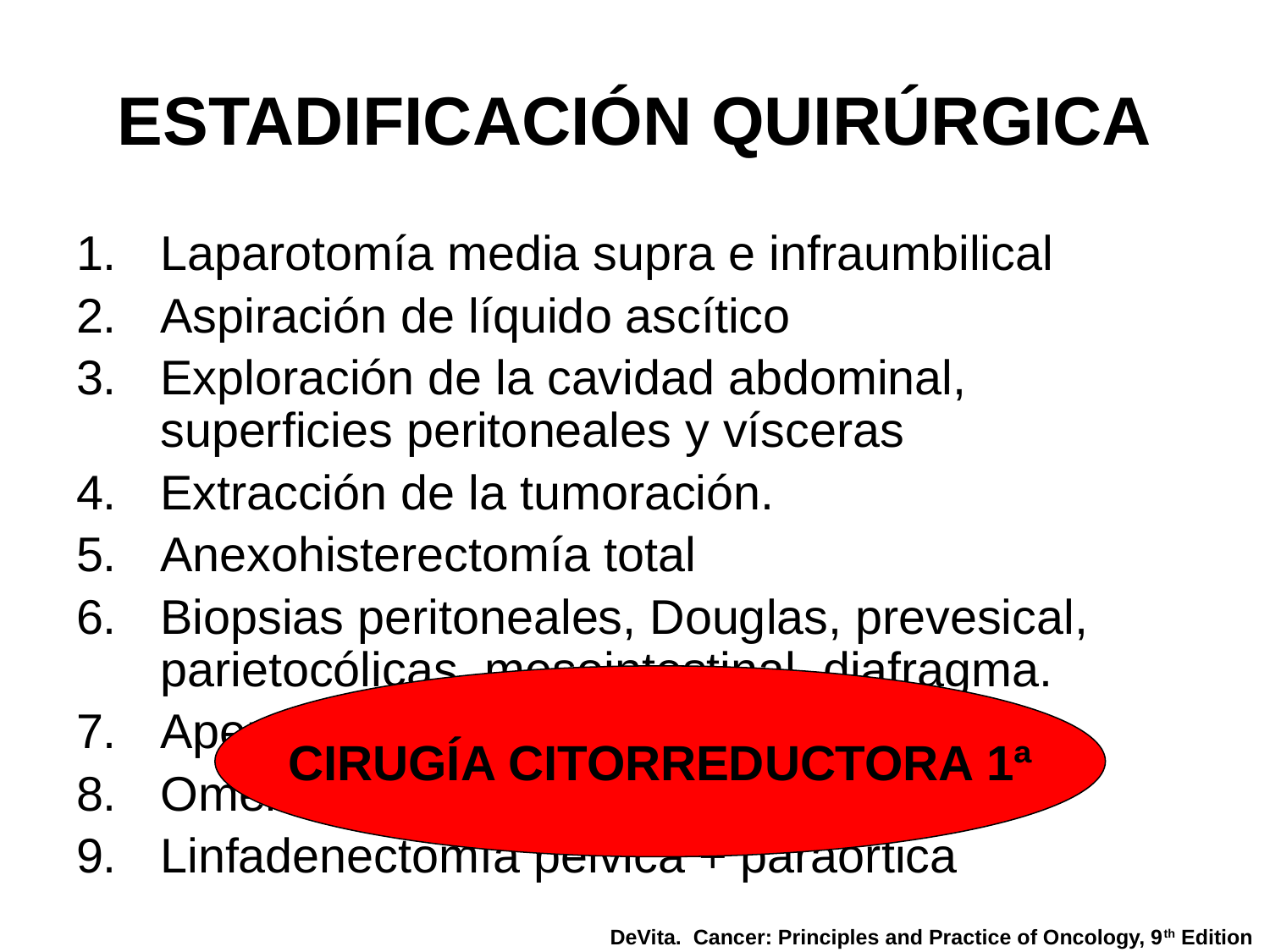

# ESTADIFICACIÓN QUIRÚRGICA
Laparotomía media supra e infraumbilical
Aspiración de líquido ascítico
Exploración de la cavidad abdominal, superficies peritoneales y vísceras
Extracción de la tumoración.
Anexohisterectomía total
Biopsias peritoneales, Douglas, prevesical, parietocólicas, mesointestinal, diafragma.
Apendicectomía
Omentectomía inframesocólica
Linfadenectomía pélvica + paraórtica

CIRUGÍA CITORREDUCTORA 1ª
DeVita.  Cancer: Principles and Practice of Oncology, 9th Edition